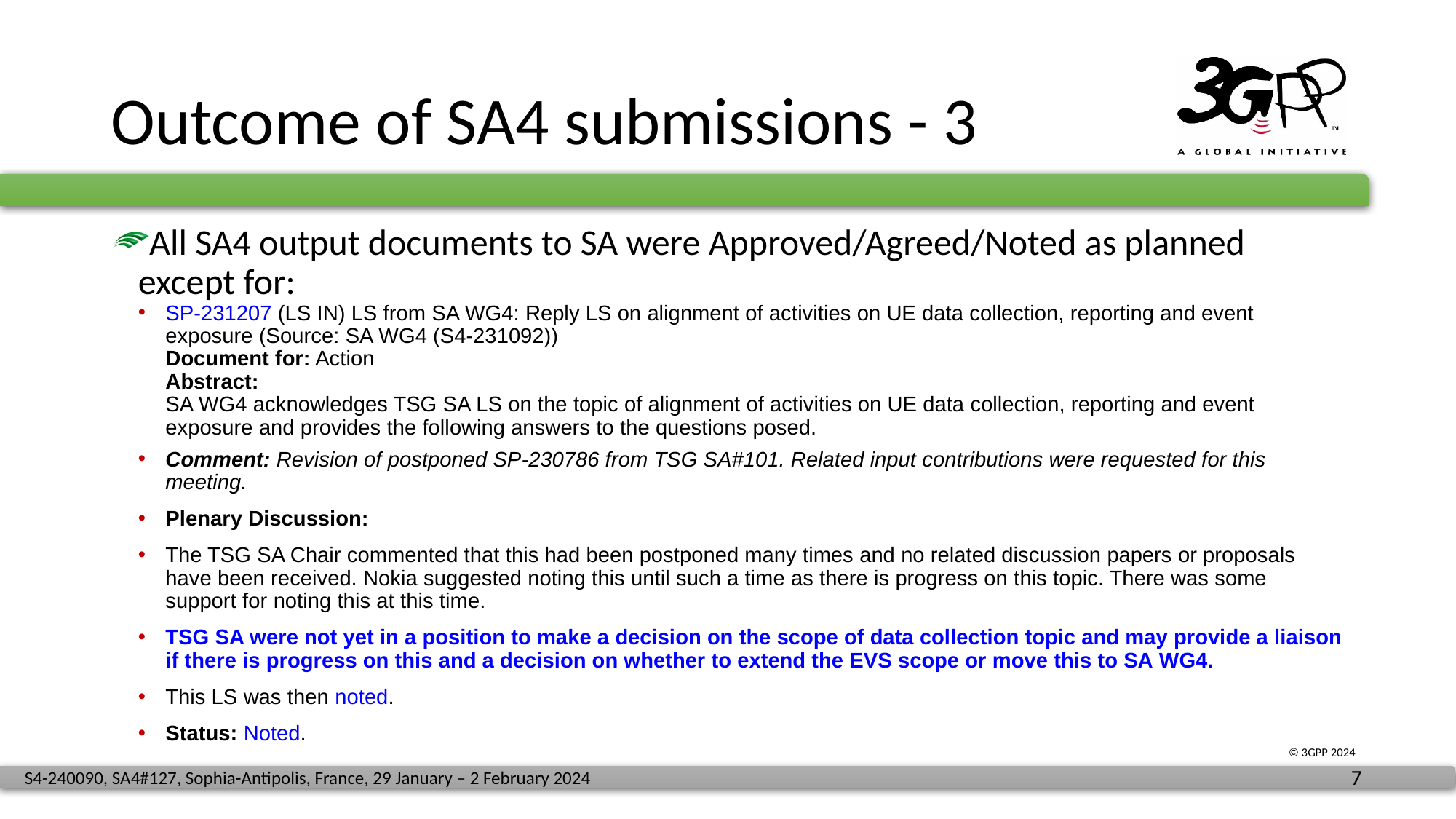

# Outcome of SA4 submissions - 3
All SA4 output documents to SA were Approved/Agreed/Noted as planned except for:
SP-231207 (LS IN) LS from SA WG4: Reply LS on alignment of activities on UE data collection, reporting and event exposure (Source: SA WG4 (S4-231092))
Document for: Action
Abstract:
SA WG4 acknowledges TSG SA LS on the topic of alignment of activities on UE data collection, reporting and event exposure and provides the following answers to the questions posed.
Comment: Revision of postponed SP-230786 from TSG SA#101. Related input contributions were requested for this meeting.
Plenary Discussion:
The TSG SA Chair commented that this had been postponed many times and no related discussion papers or proposals have been received. Nokia suggested noting this until such a time as there is progress on this topic. There was some support for noting this at this time.
TSG SA were not yet in a position to make a decision on the scope of data collection topic and may provide a liaison if there is progress on this and a decision on whether to extend the EVS scope or move this to SA WG4.
This LS was then noted.
Status: Noted.